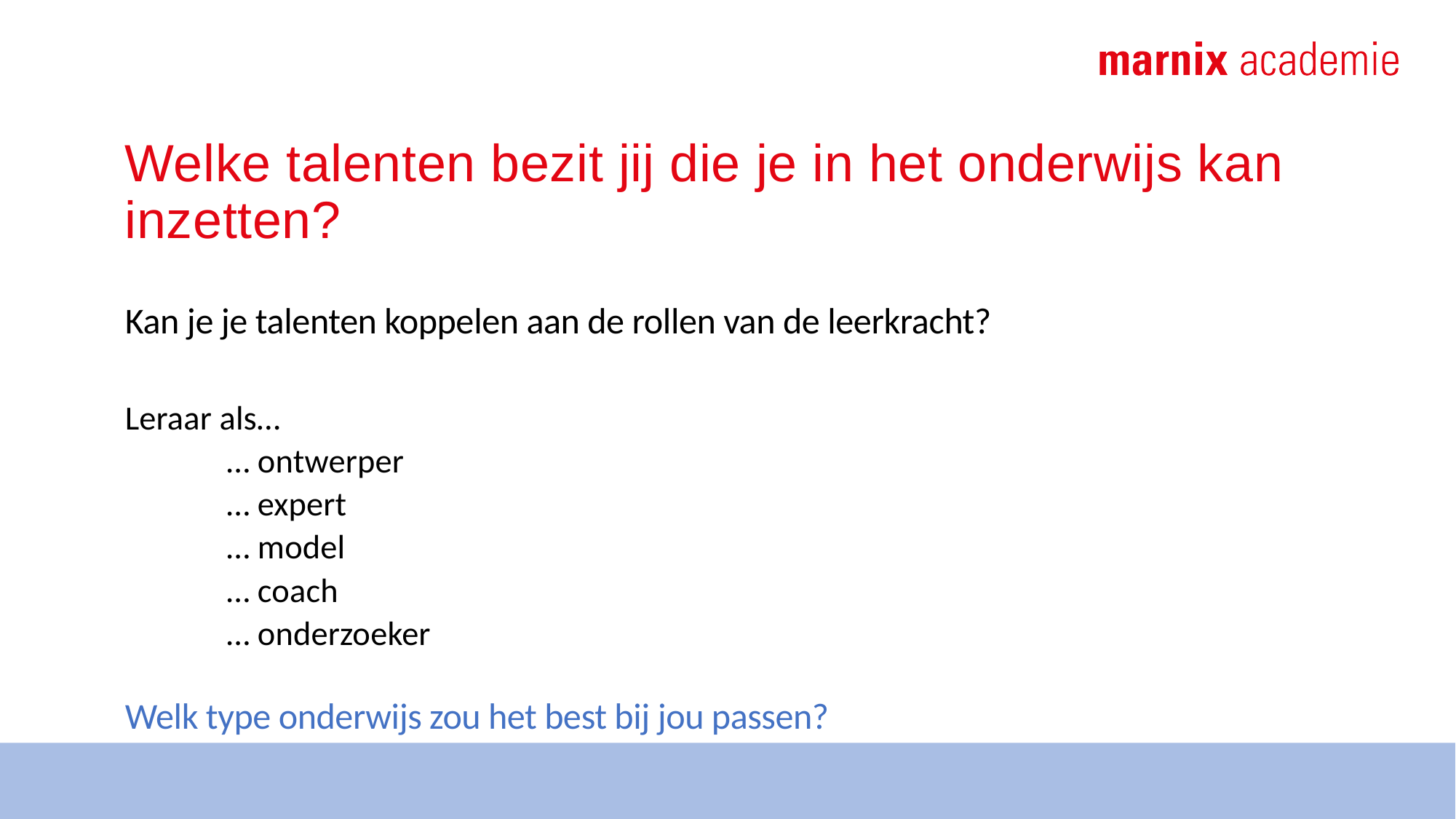

# Welke talenten bezit jij die je in het onderwijs kan inzetten?
Kan je je talenten koppelen aan de rollen van de leerkracht?

Leraar als…
… ontwerper
… expert
… model
… coach
… onderzoeker

Welk type onderwijs zou het best bij jou passen?